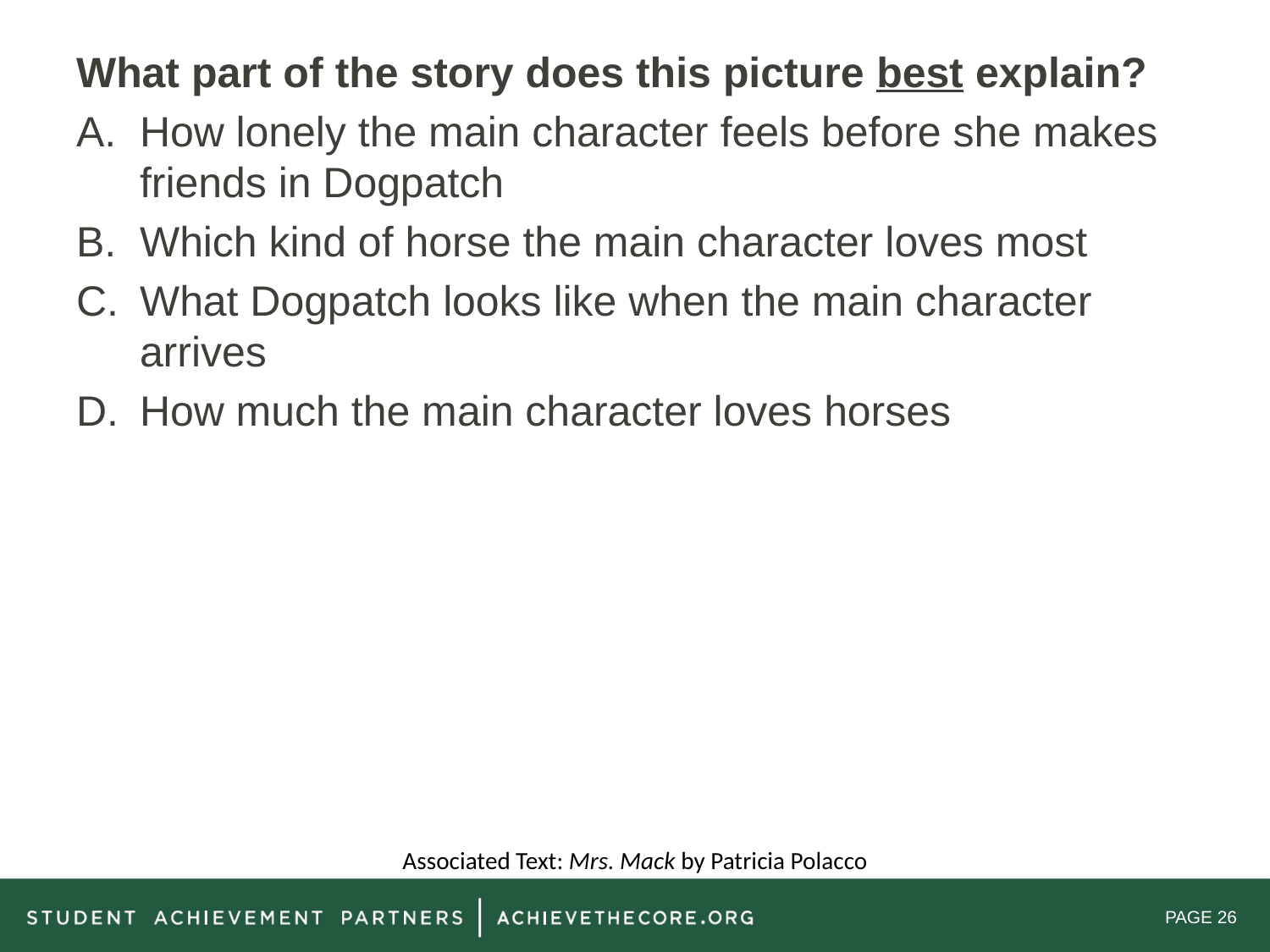

What part of the story does this picture best explain?
How lonely the main character feels before she makes friends in Dogpatch
Which kind of horse the main character loves most
What Dogpatch looks like when the main character arrives
How much the main character loves horses

Associated Text: Mrs. Mack by Patricia Polacco